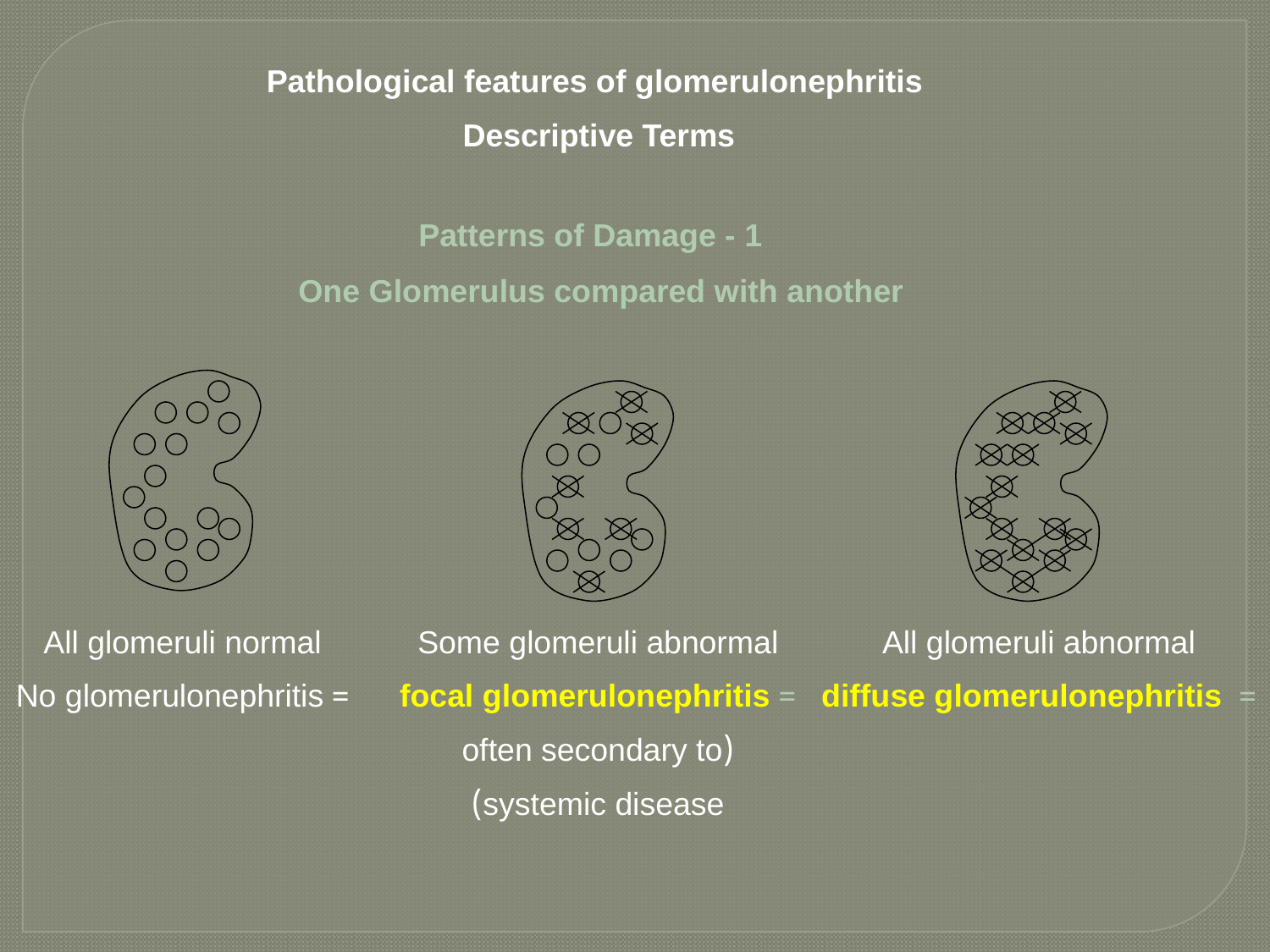

Pathological features of glomerulonephritis
Descriptive Terms
Patterns of Damage - 1
One Glomerulus compared with another

Some glomeruli abnormal
= focal glomerulonephritis
(often secondary to
systemic disease)

All glomeruli normal
= No glomerulonephritis
All glomeruli abnormal
=  diffuse glomerulonephritis